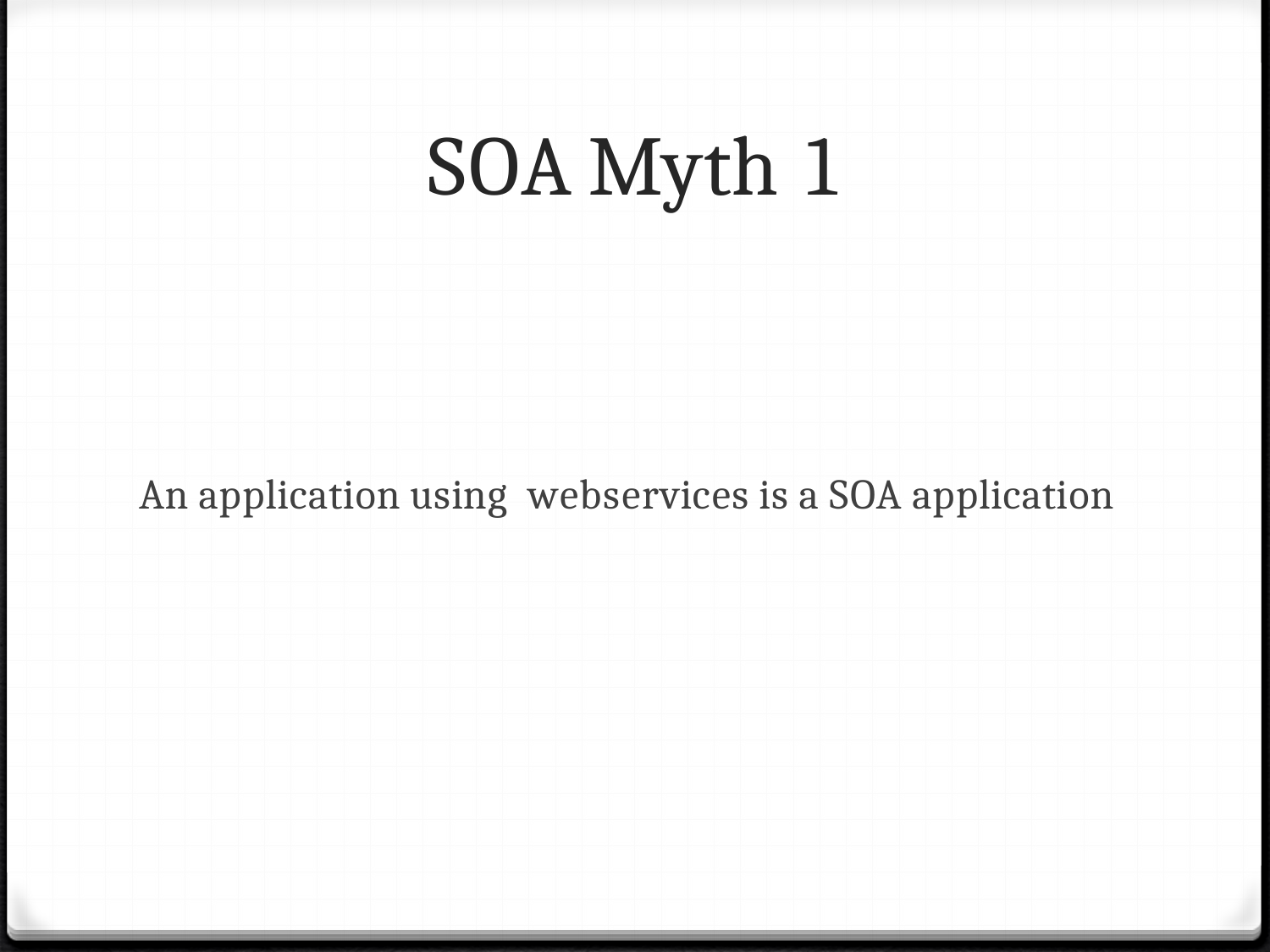

# SOA Myth 1

 An application using  webservices is a SOA application